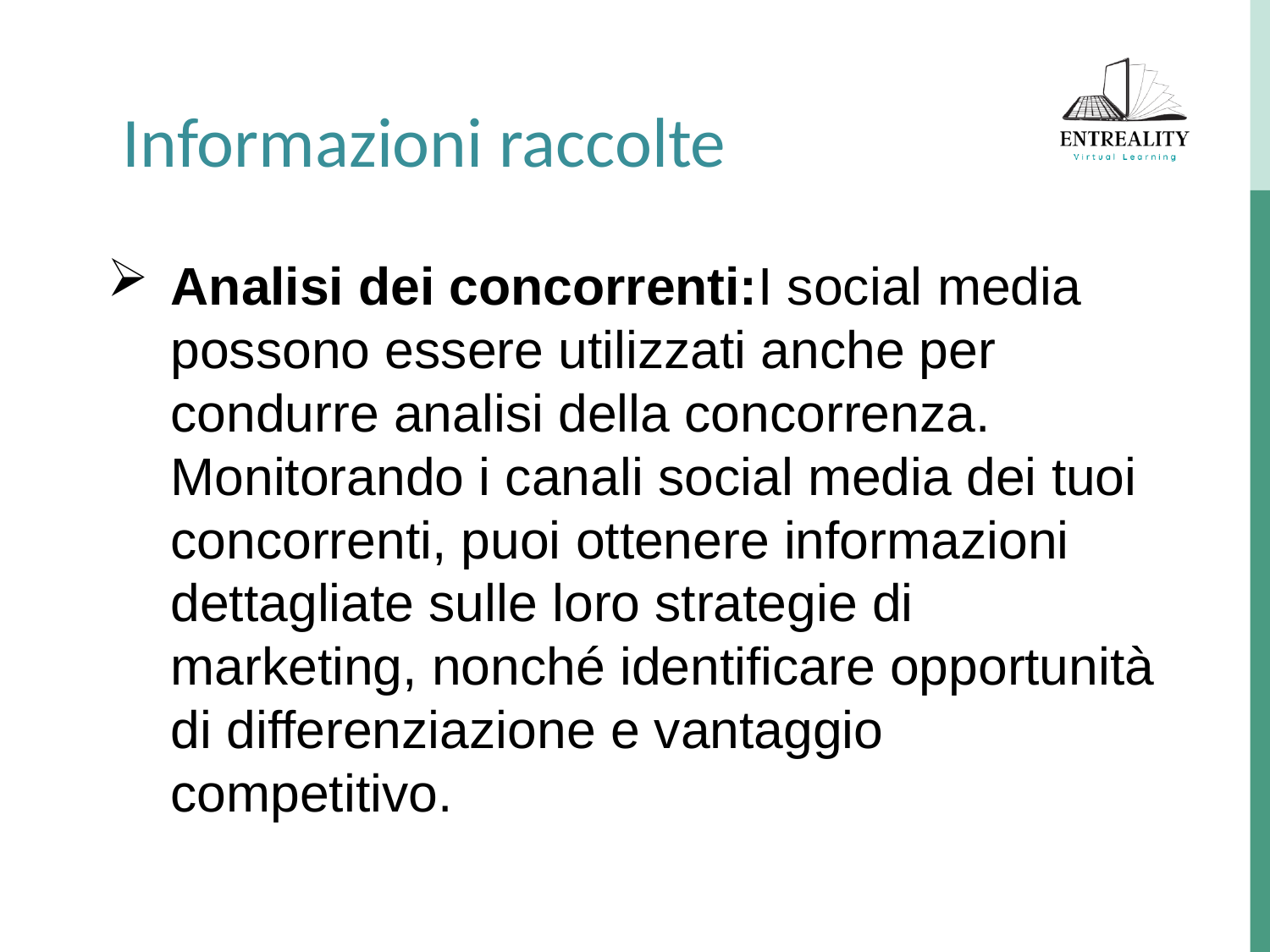

Informazioni raccolte
Analisi dei concorrenti:I social media possono essere utilizzati anche per condurre analisi della concorrenza. Monitorando i canali social media dei tuoi concorrenti, puoi ottenere informazioni dettagliate sulle loro strategie di marketing, nonché identificare opportunità di differenziazione e vantaggio competitivo.